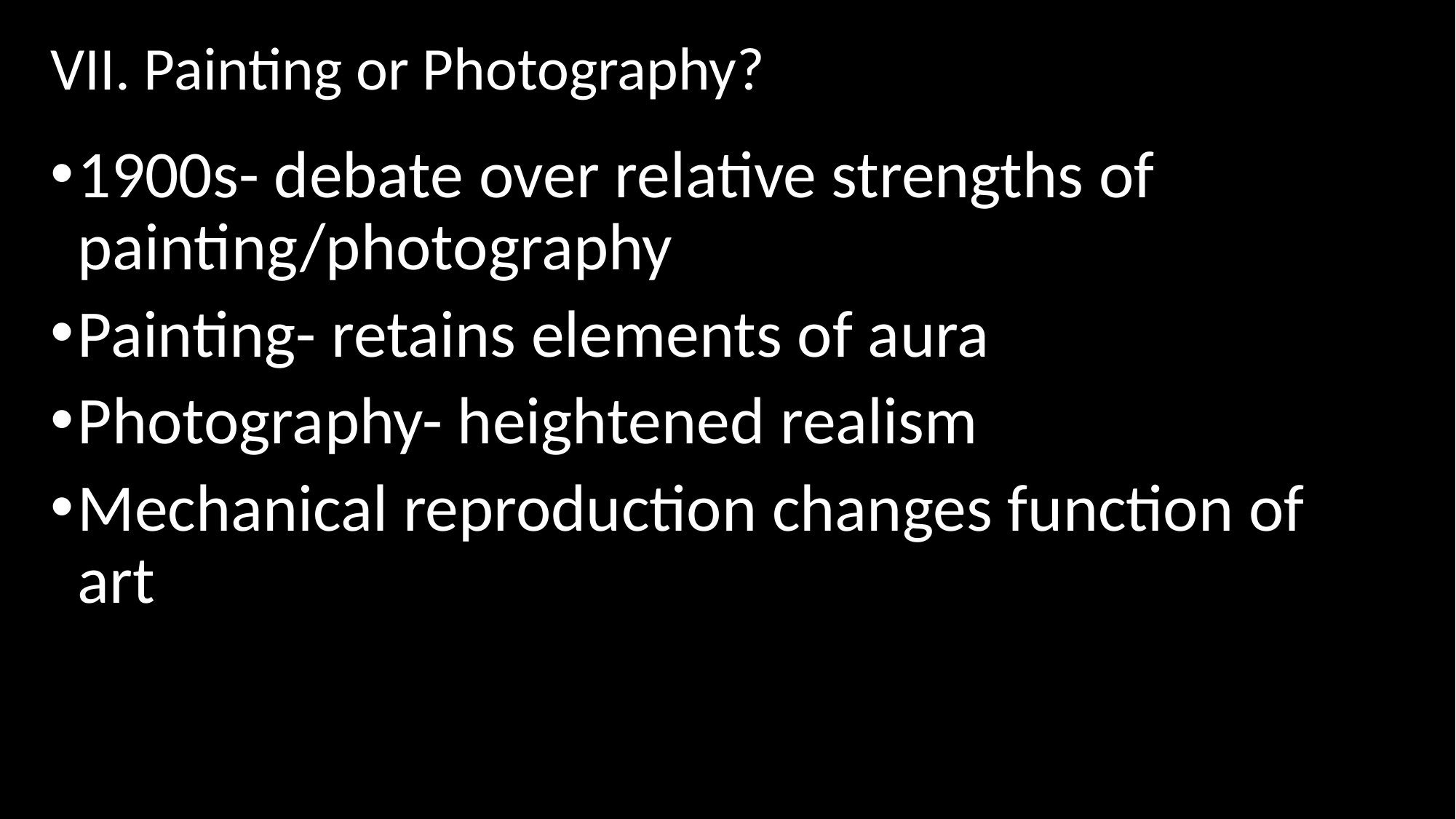

# VII. Painting or Photography?
1900s- debate over relative strengths of painting/photography
Painting- retains elements of aura
Photography- heightened realism
Mechanical reproduction changes function of art